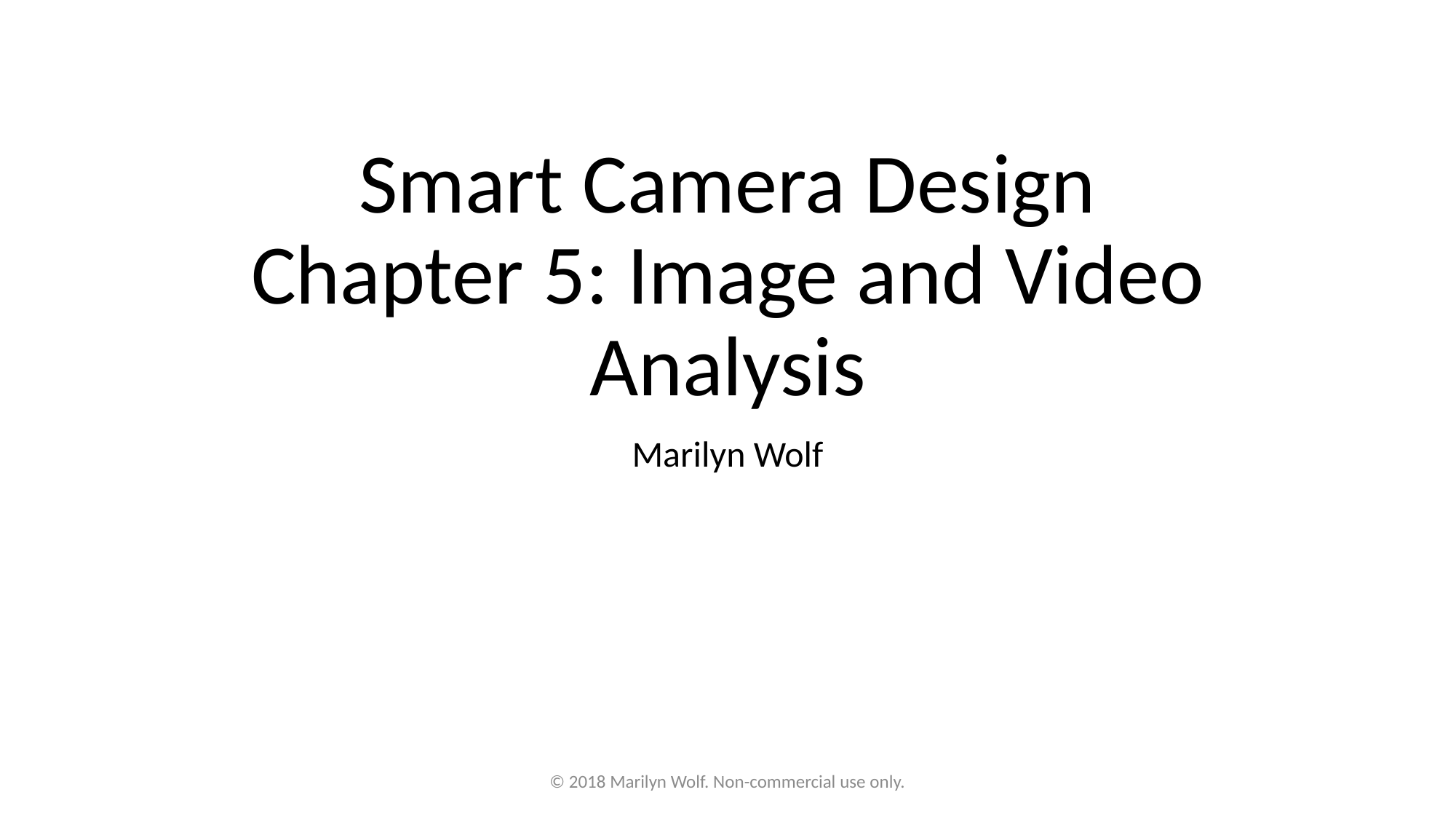

# Smart Camera Design Chapter 5: Image and Video Analysis
Marilyn Wolf
© 2018 Marilyn Wolf. Non-commercial use only.